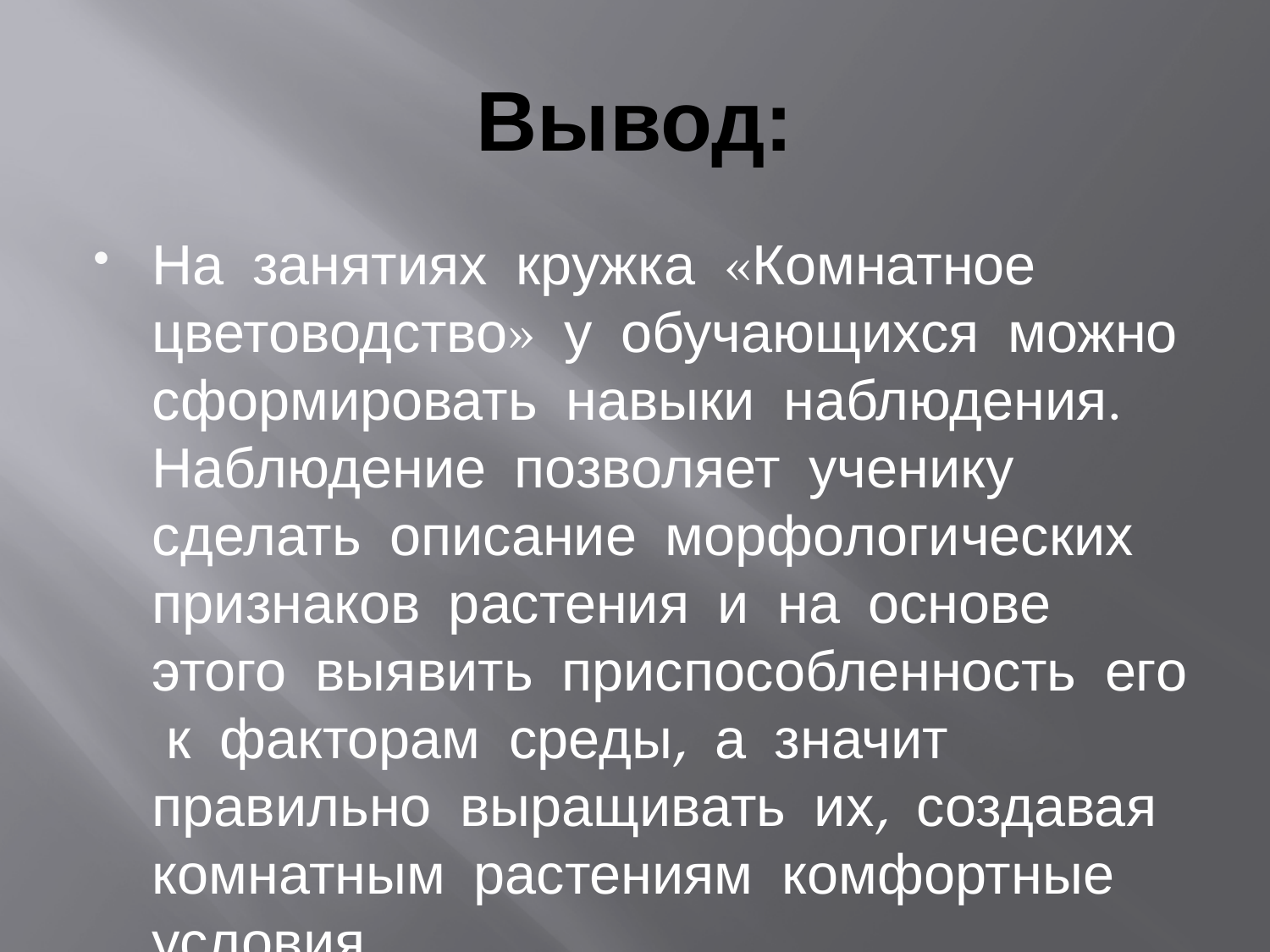

# Вывод:
На  занятиях  кружка  «Комнатное  цветоводство»  у  обучающихся  можно  сформировать  навыки  наблюдения.  Наблюдение  позволяет  ученику  сделать  описание  морфологических  признаков  растения  и  на  основе  этого  выявить  приспособленность  его  к  факторам  среды,  а  значит  правильно  выращивать  их,  создавая  комнатным  растениям  комфортные  условия